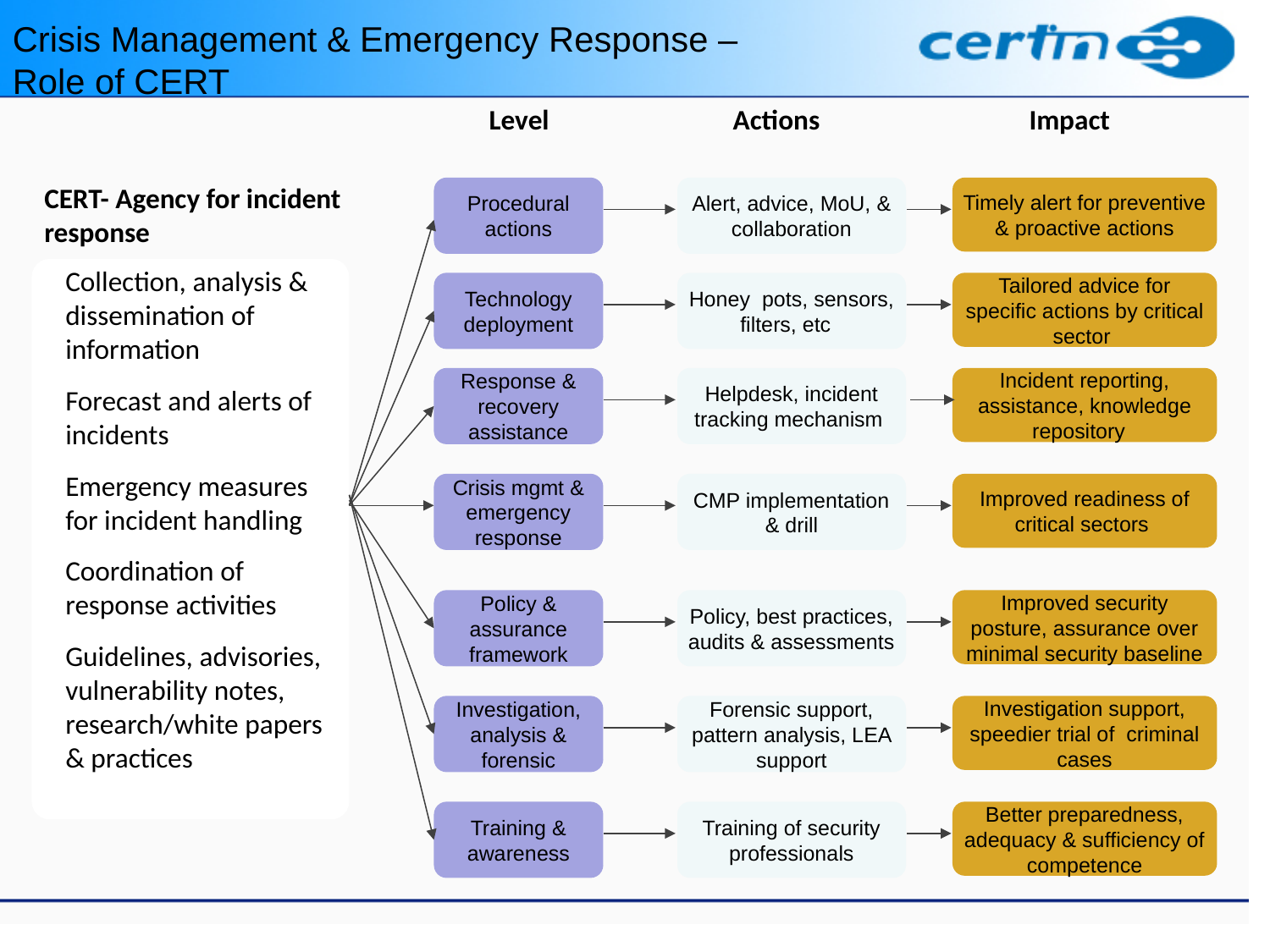

Crisis Management & Emergency Response –
Role of CERT
Level
Actions
Impact
CERT- Agency for incident response
Procedural actions
Alert, advice, MoU, & collaboration
Timely alert for preventive & proactive actions
Collection, analysis & dissemination of information
Forecast and alerts of incidents
Emergency measures for incident handling
Coordination of response activities
Guidelines, advisories, vulnerability notes, research/white papers & practices

Technology deployment
Honey  pots, sensors, filters, etc
Tailored advice for specific actions by critical sector
Response & recovery assistance
Helpdesk, incident tracking mechanism
Incident reporting, assistance, knowledge repository
Crisis mgmt & emergency response
CMP implementation & drill
Improved readiness of critical sectors
Policy & assurance framework
Policy, best practices, audits & assessments
Improved security posture, assurance over minimal security baseline
Investigation, analysis & forensic
Forensic support, pattern analysis, LEA support
Investigation support, speedier trial of  criminal cases
Training & awareness
Training of security professionals
Better preparedness, adequacy & sufficiency of competence